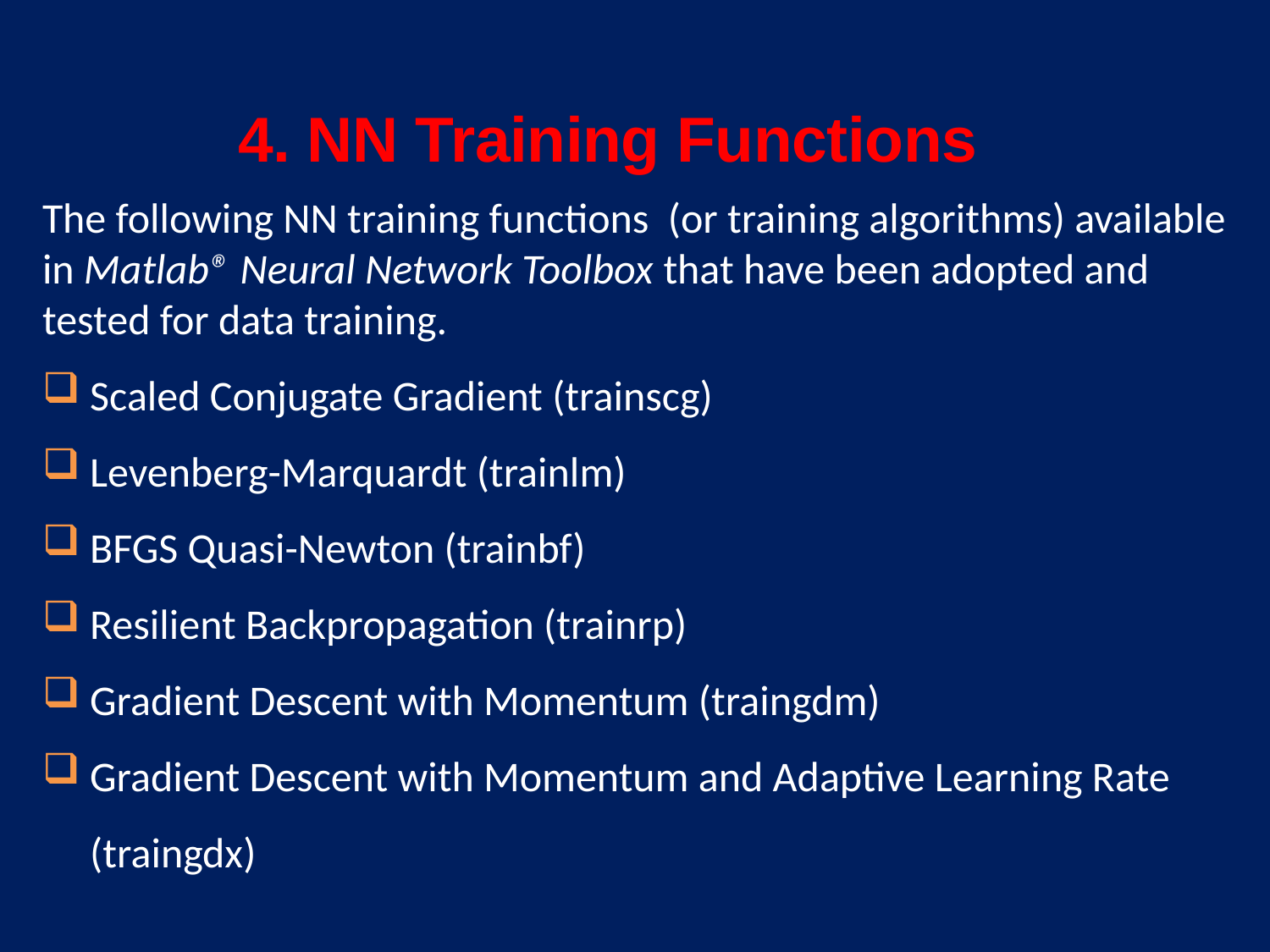

4. NN Training Functions
The following NN training functions  (or training algorithms) available in Matlab® Neural Network Toolbox that have been adopted and tested for data training.
Scaled Conjugate Gradient (trainscg)
Levenberg-Marquardt (trainlm)
BFGS Quasi-Newton (trainbf)
Resilient Backpropagation (trainrp)
Gradient Descent with Momentum (traingdm)
Gradient Descent with Momentum and Adaptive Learning Rate (traingdx)